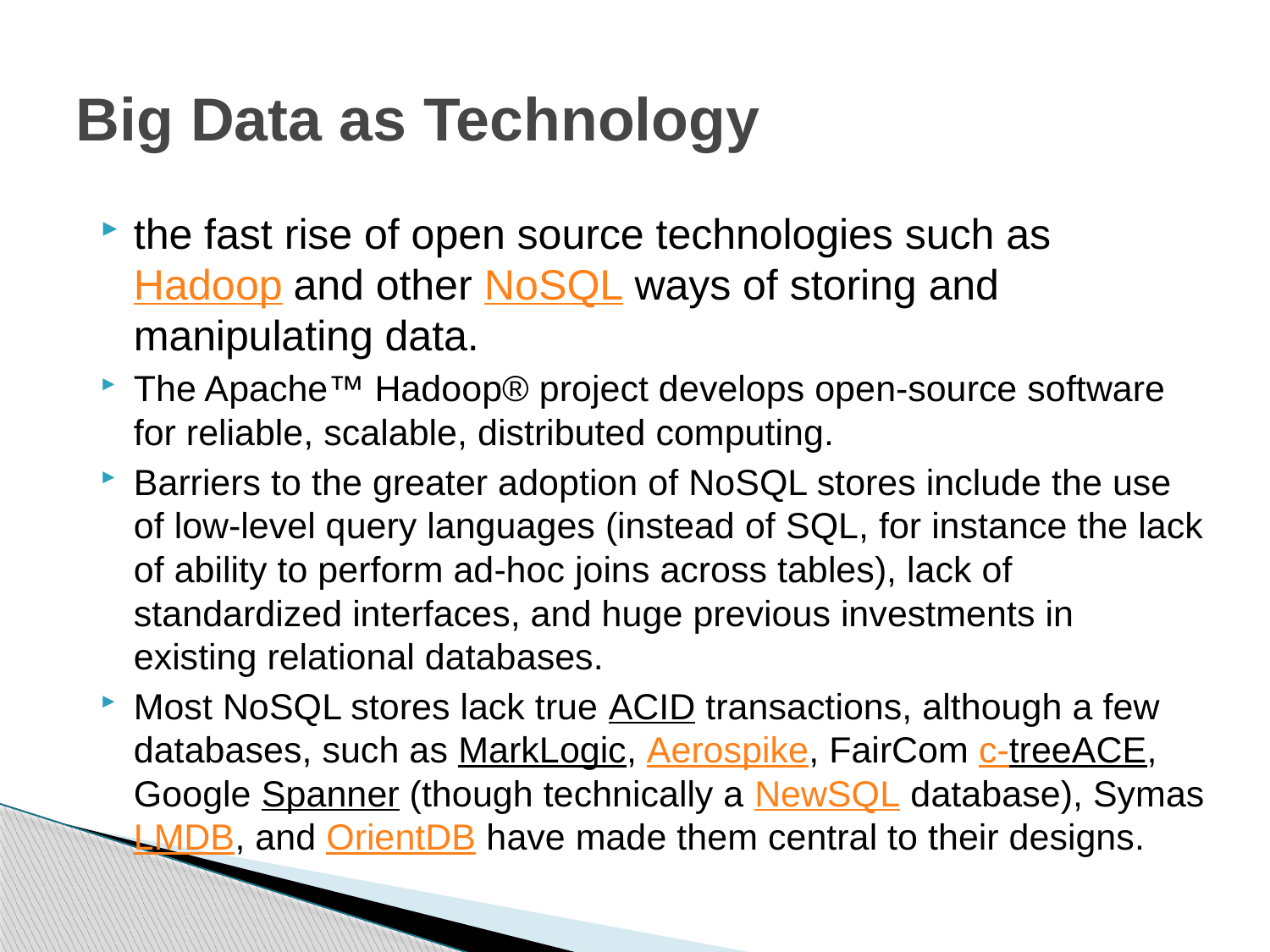

Big Data as Technology
the fast rise of open source technologies such as Hadoop and other NoSQL ways of storing and manipulating data.
The Apache™ Hadoop® project develops open-source software for reliable, scalable, distributed computing.
Barriers to the greater adoption of NoSQL stores include the use of low-level query languages (instead of SQL, for instance the lack of ability to perform ad-hoc joins across tables), lack of standardized interfaces, and huge previous investments in existing relational databases.
Most NoSQL stores lack true ACID transactions, although a few databases, such as MarkLogic, Aerospike, FairCom c-treeACE, Google Spanner (though technically a NewSQL database), Symas LMDB, and OrientDB have made them central to their designs.